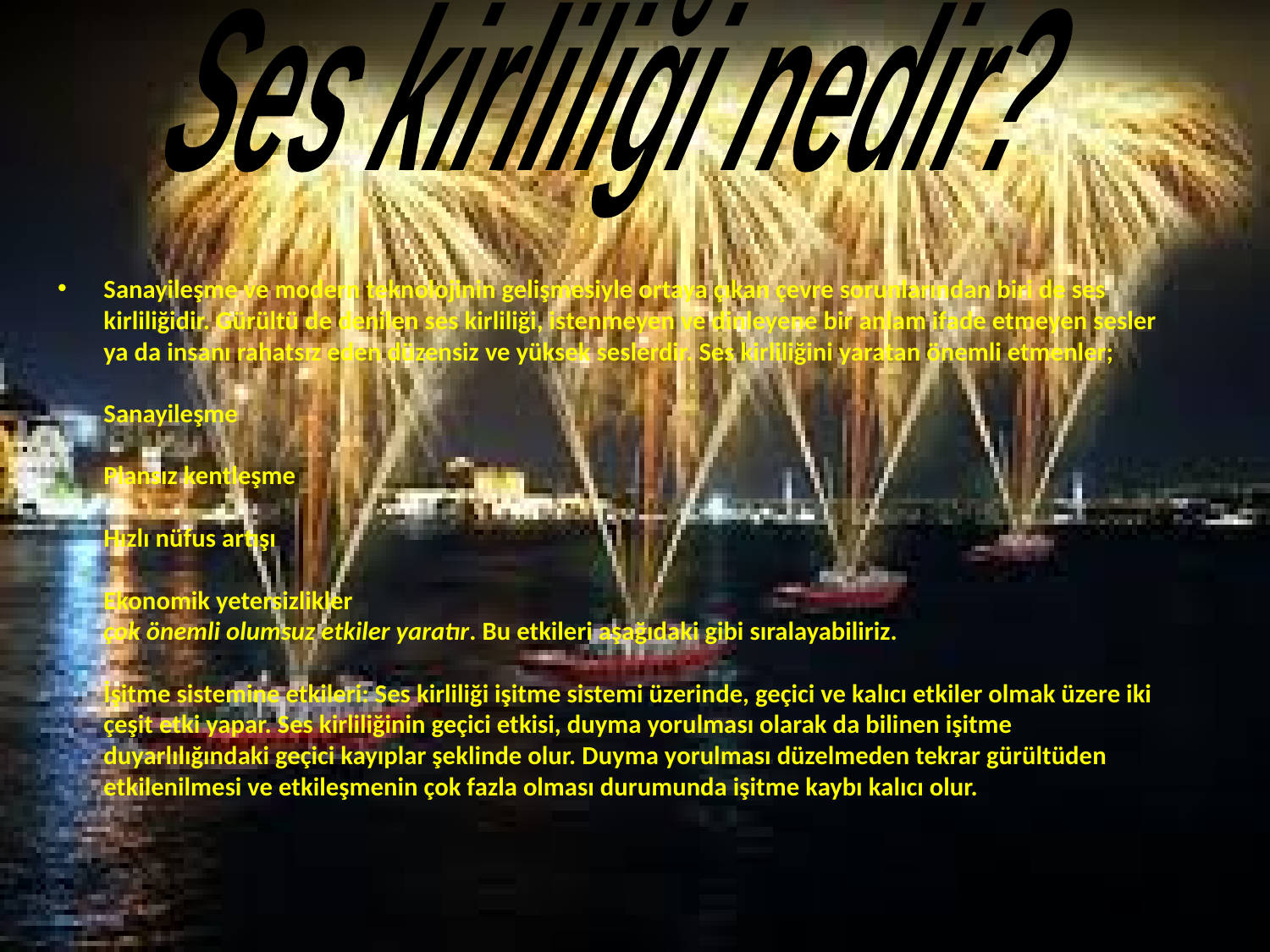

Ses kirliliği nedir?
Sanayileşme ve modern teknolojinin gelişmesiyle ortaya çıkan çevre sorunlarından biri de ses kirliliğidir. Gürültü de denilen ses kirliliği, istenmeyen ve dinleyene bir anlam ifade etmeyen sesler ya da insanı rahatsız eden düzensiz ve yüksek seslerdir. Ses kirliliğini yaratan önemli etmenler;
Sanayileşme
Plansız kentleşme
Hızlı nüfus artışı
Ekonomik yetersizlikler
çok önemli olumsuz etkiler yaratır. Bu etkileri aşağıdaki gibi sıralayabiliriz.
İşitme sistemine etkileri: Ses kirliliği işitme sistemi üzerinde, geçici ve kalıcı etkiler olmak üzere iki çeşit etki yapar. Ses kirliliğinin geçici etkisi, duyma yorulması olarak da bilinen işitme duyarlılığındaki geçici kayıplar şeklinde olur. Duyma yorulması düzelmeden tekrar gürültüden etkilenilmesi ve etkileşmenin çok fazla olması durumunda işitme kaybı kalıcı olur.